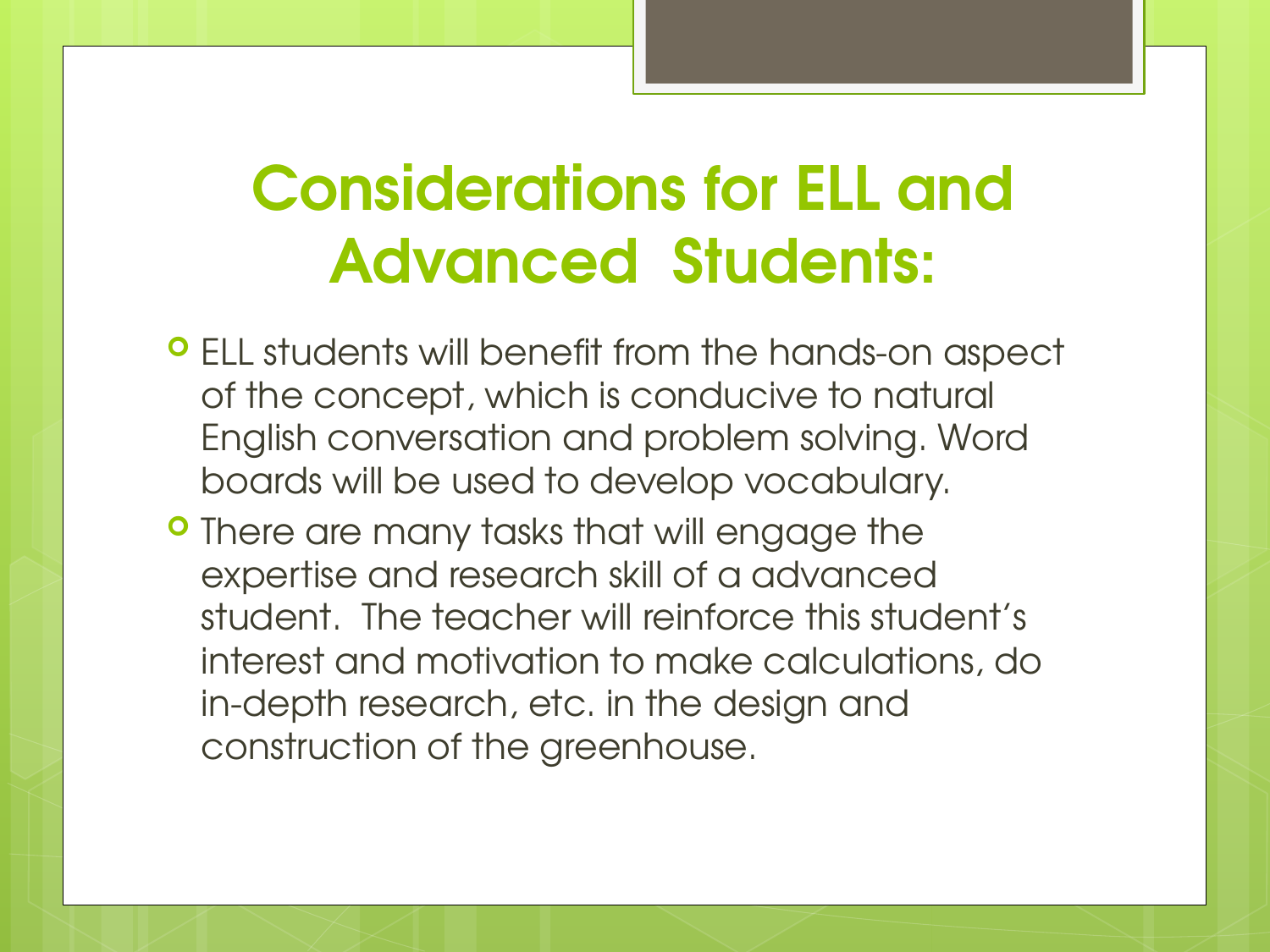

# Considerations for ELL and Advanced  Students:
ELL students will benefit from the hands-on aspect of the concept, which is conducive to natural English conversation and problem solving. Word boards will be used to develop vocabulary.
There are many tasks that will engage the expertise and research skill of a advanced student.  The teacher will reinforce this student’s interest and motivation to make calculations, do in-depth research, etc. in the design and construction of the greenhouse.